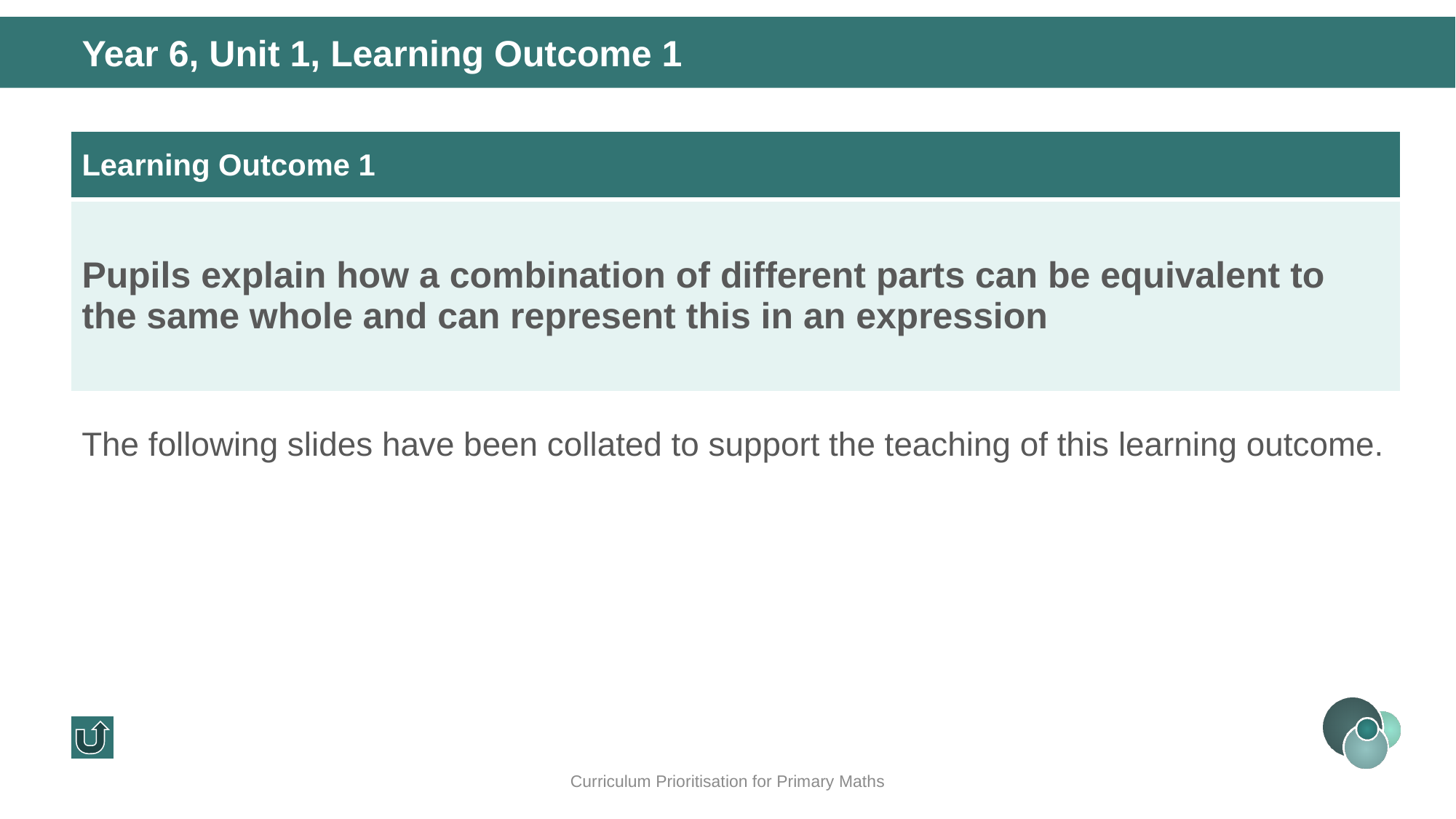

Year 6, Unit 1, Learning Outcome 1
| Learning Outcome 1 |
| --- |
| Pupils explain how a combination of different parts can be equivalent to the same whole and can represent this in an expression |
The following slides have been collated to support the teaching of this learning outcome.

Curriculum Prioritisation for Primary Maths